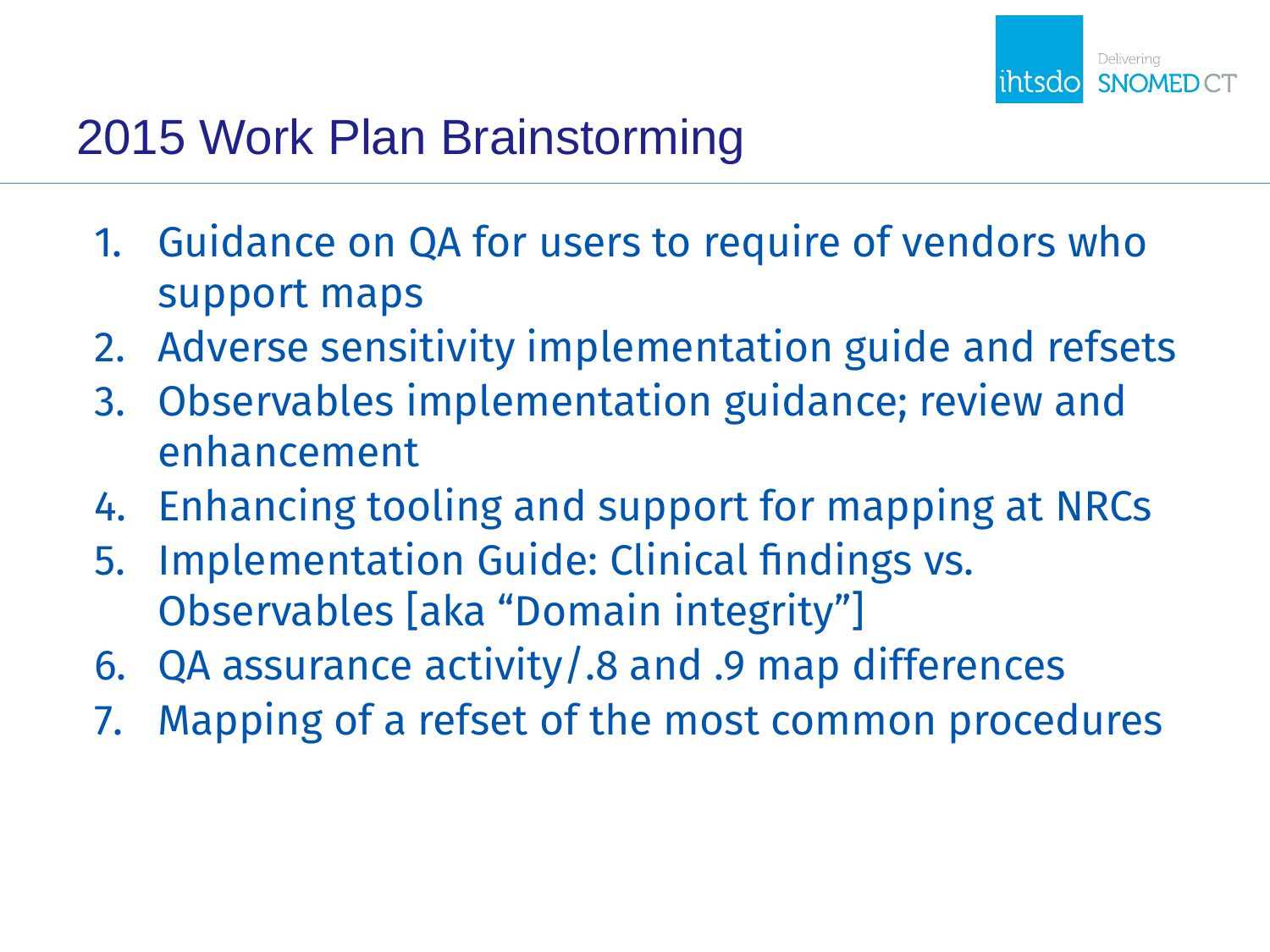

# 2015 Work Plan Brainstorming
Guidance on QA for users to require of vendors who support maps
Adverse sensitivity implementation guide and refsets
Observables implementation guidance; review and enhancement
Enhancing tooling and support for mapping at NRCs
Implementation Guide: Clinical findings vs. Observables [aka “Domain integrity”]
QA assurance activity/.8 and .9 map differences
Mapping of a refset of the most common procedures